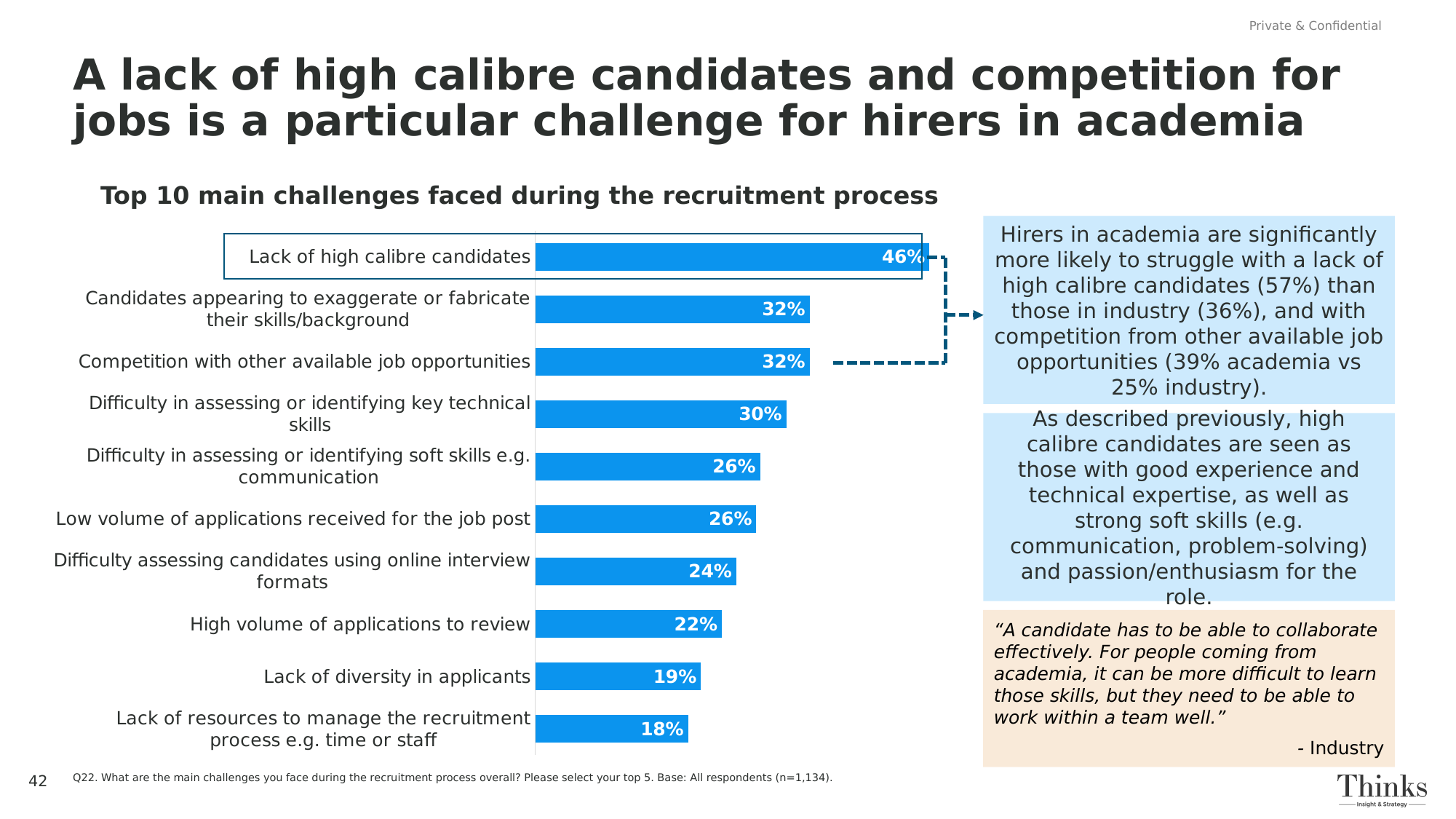

Private & Confidential
# A lack of high calibre candidates and competition for jobs is a particular challenge for hirers in academia

### Chart

| Category | Series 1 |
|---|---|
| Lack of resources to manage the recruitment process e.g. time or staff | 0.17989417989417988 |
| Lack of diversity in applicants | 0.19488536155202818 |
| High volume of applications to review | 0.21957671957671956 |
| Difficulty assessing candidates using online interview formats | 0.23633156966490299 |
| Low volume of applications received for the job post | 0.2601410934744268 |
| Difficulty in assessing or identifying soft skills e.g. communication | 0.26455026455026454 |
| Difficulty in assessing or identifying key technical skills | 0.29541446208112876 |
| Competition with other available job opportunities | 0.32275132275132273 |
| Candidates appearing to exaggerate or fabricate their skills/background | 0.32275132275132273 |
| Lack of high calibre candidates | 0.4638447971781305 |
Top 10 main challenges faced during the recruitment process
Hirers in academia are significantly more likely to struggle with a lack of high calibre candidates (57%) than those in industry (36%), and with competition from other available job opportunities (39% academia vs 25% industry).

As described previously, high calibre candidates are seen as those with good experience and technical expertise, as well as strong soft skills (e.g. communication, problem-solving) and passion/enthusiasm for the role.
“A candidate has to be able to collaborate effectively. For people coming from academia, it can be more difficult to learn those skills, but they need to be able to work within a team well.”
- Industry
42
Q22. What are the main challenges you face during the recruitment process overall? Please select your top 5. Base: All respondents (n=1,134).